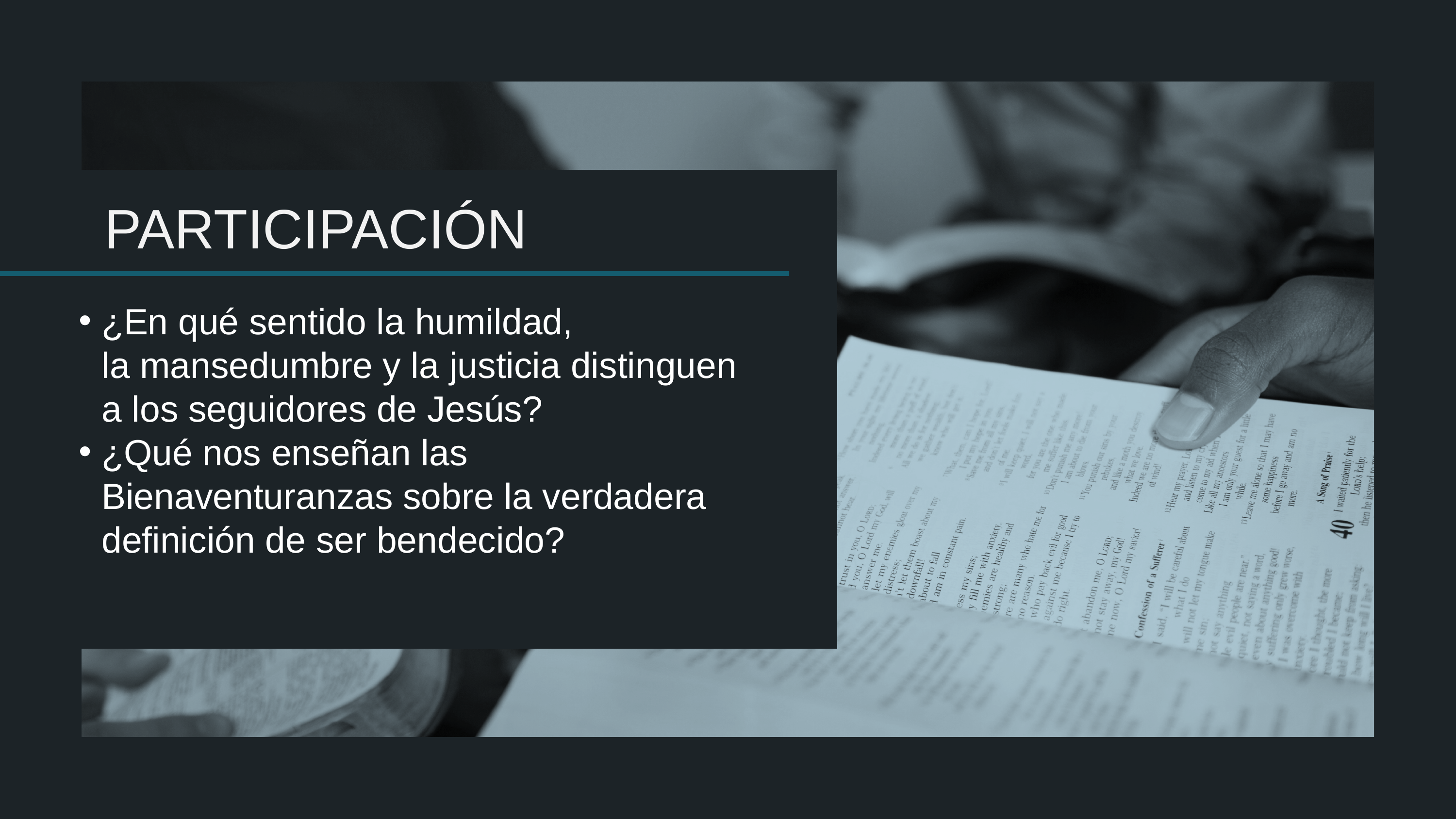

¿En qué sentido la humildad,
la mansedumbre y la justicia distinguen
a los seguidores de Jesús?
¿Qué nos enseñan las Bienaventuranzas sobre la verdadera definición de ser bendecido?